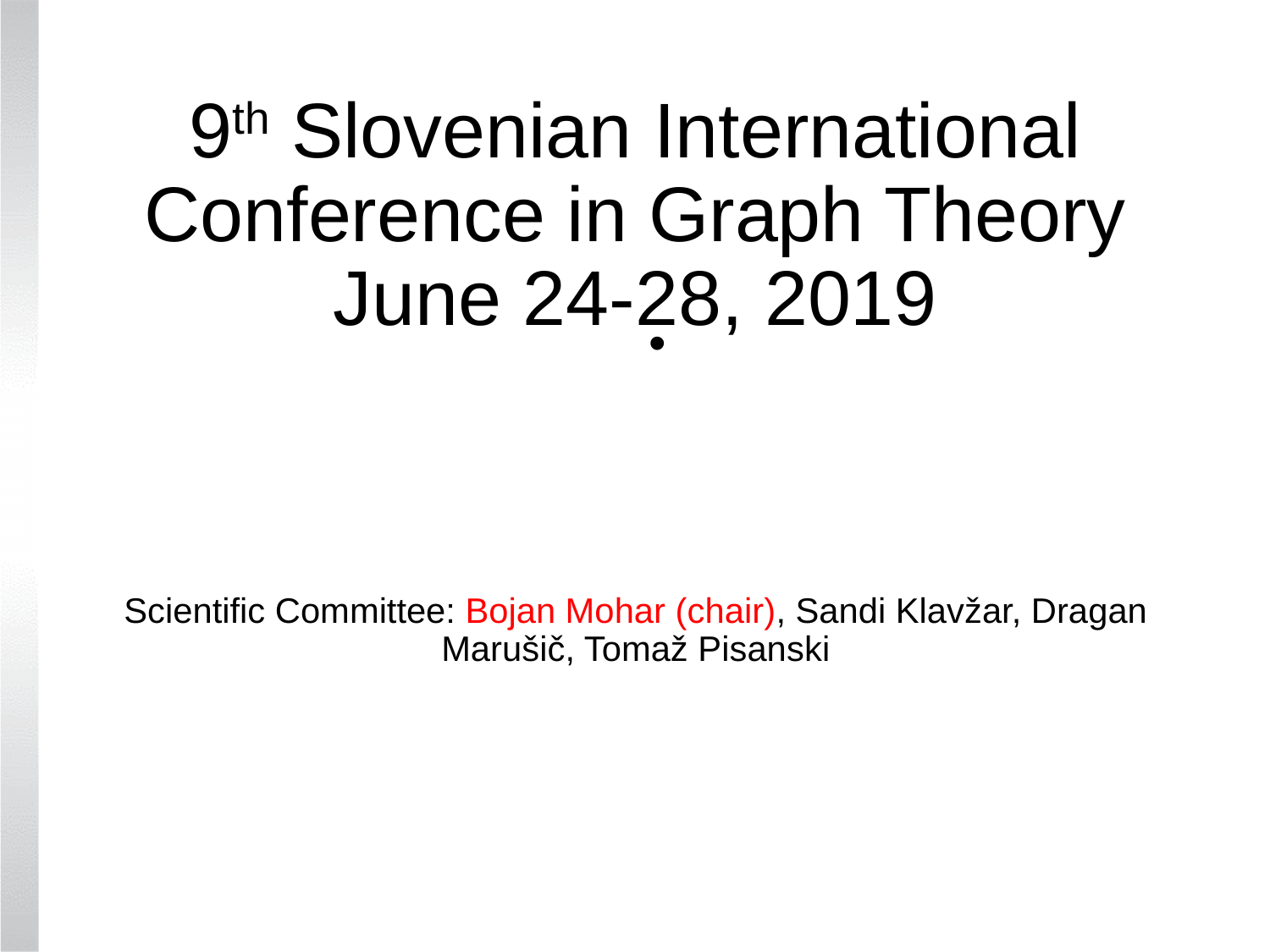

# 9th Slovenian International Conference in Graph Theory June 24-28, 2019 Scientific Committee: Bojan Mohar (chair), Sandi Klavžar, Dragan Marušič, Tomaž Pisanski